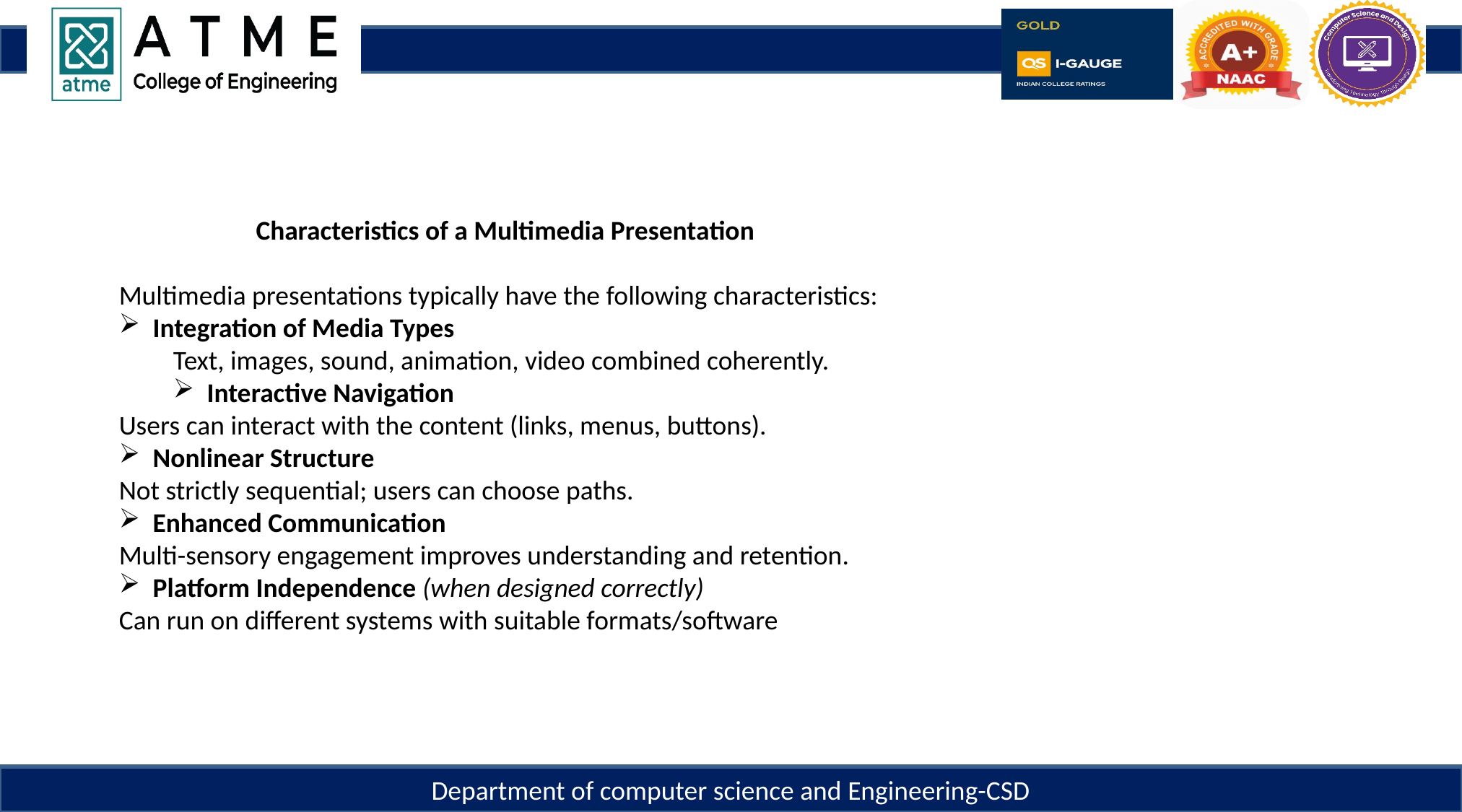

Characteristics of a Multimedia Presentation

Multimedia presentations typically have the following characteristics:
Integration of Media Types
Text, images, sound, animation, video combined coherently.
Interactive Navigation
Users can interact with the content (links, menus, buttons).
Nonlinear Structure
Not strictly sequential; users can choose paths.
Enhanced Communication
Multi-sensory engagement improves understanding and retention.
Platform Independence (when designed correctly)
Can run on different systems with suitable formats/software

Department of computer science and Engineering-CSD